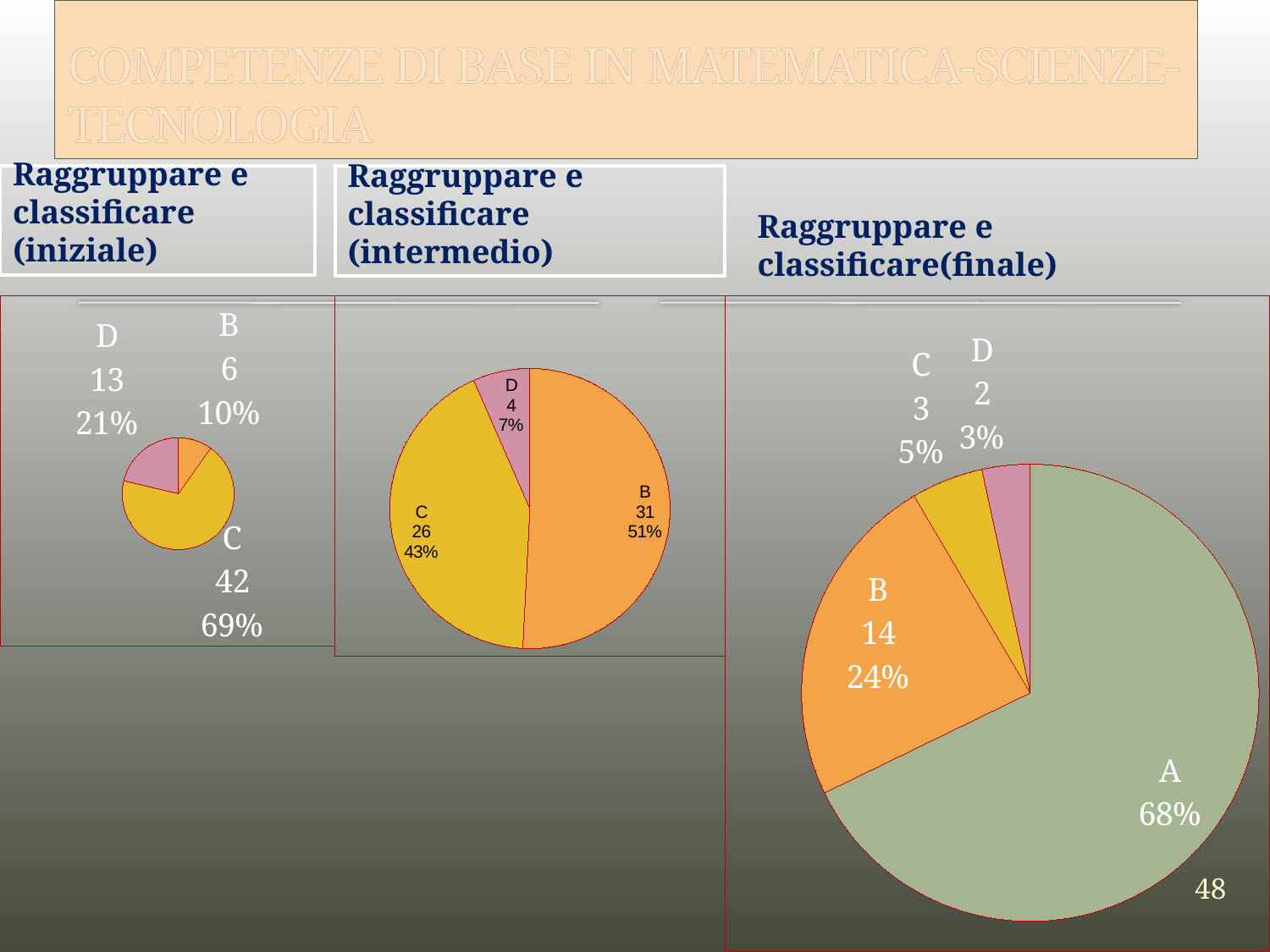

# COMPETENZE DI BASE IN MATEMATICA-SCIENZE-TECNOLOGIA
Raggruppare e classificare
(iniziale)
Raggruppare e classificare
(intermedio)
Raggruppare e classificare(finale)

### Chart

| Category | Vendite |
|---|---|
| A | 0.0 |
| B | 6.0 |
| C | 42.0 |
| D | 13.0 |

### Chart

| Category | Vendite |
|---|---|
| A | 0.0 |
| B | 31.0 |
| C | 26.0 |
| D | 4.0 |

### Chart

| Category | Vendite |
|---|---|
| A | 40.0 |
| B | 14.0 |
| C | 3.0 |
| D | 2.0 |
48